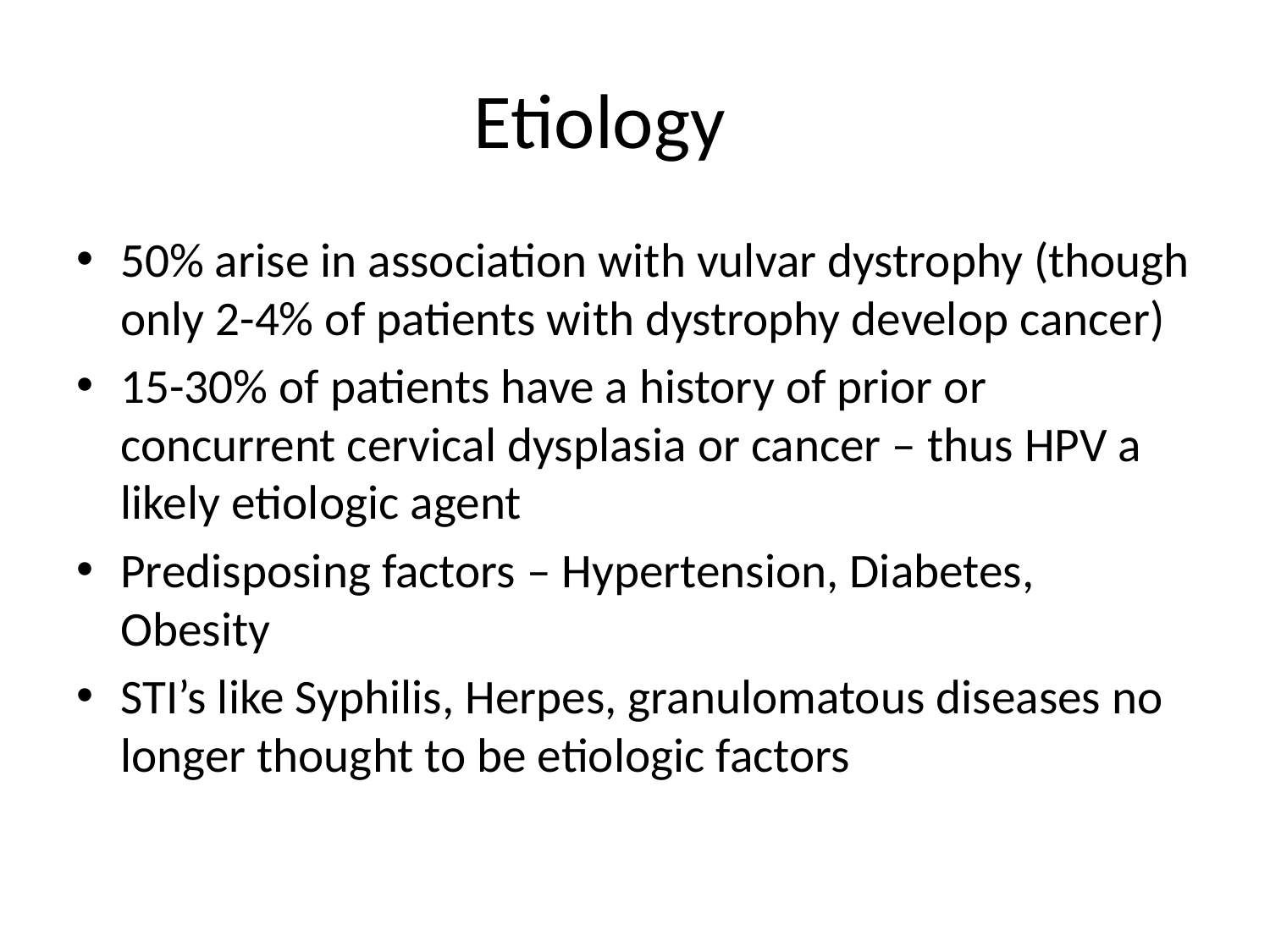

# Etiology
50% arise in association with vulvar dystrophy (though only 2-4% of patients with dystrophy develop cancer)
15-30% of patients have a history of prior or concurrent cervical dysplasia or cancer – thus HPV a likely etiologic agent
Predisposing factors – Hypertension, Diabetes, Obesity
STI’s like Syphilis, Herpes, granulomatous diseases no longer thought to be etiologic factors